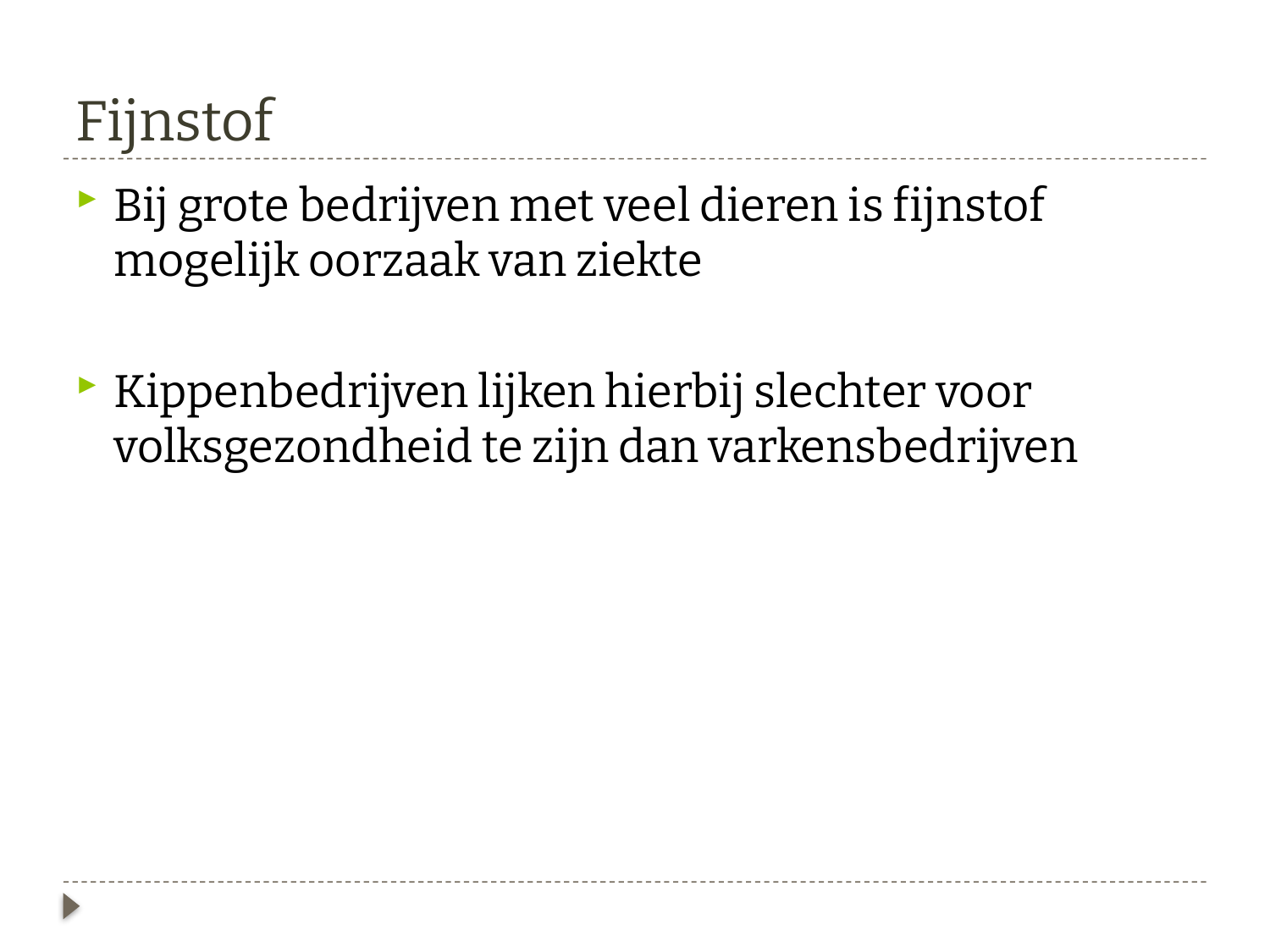

# Fijnstof
Bij grote bedrijven met veel dieren is fijnstof mogelijk oorzaak van ziekte

Kippenbedrijven lijken hierbij slechter voor volksgezondheid te zijn dan varkensbedrijven